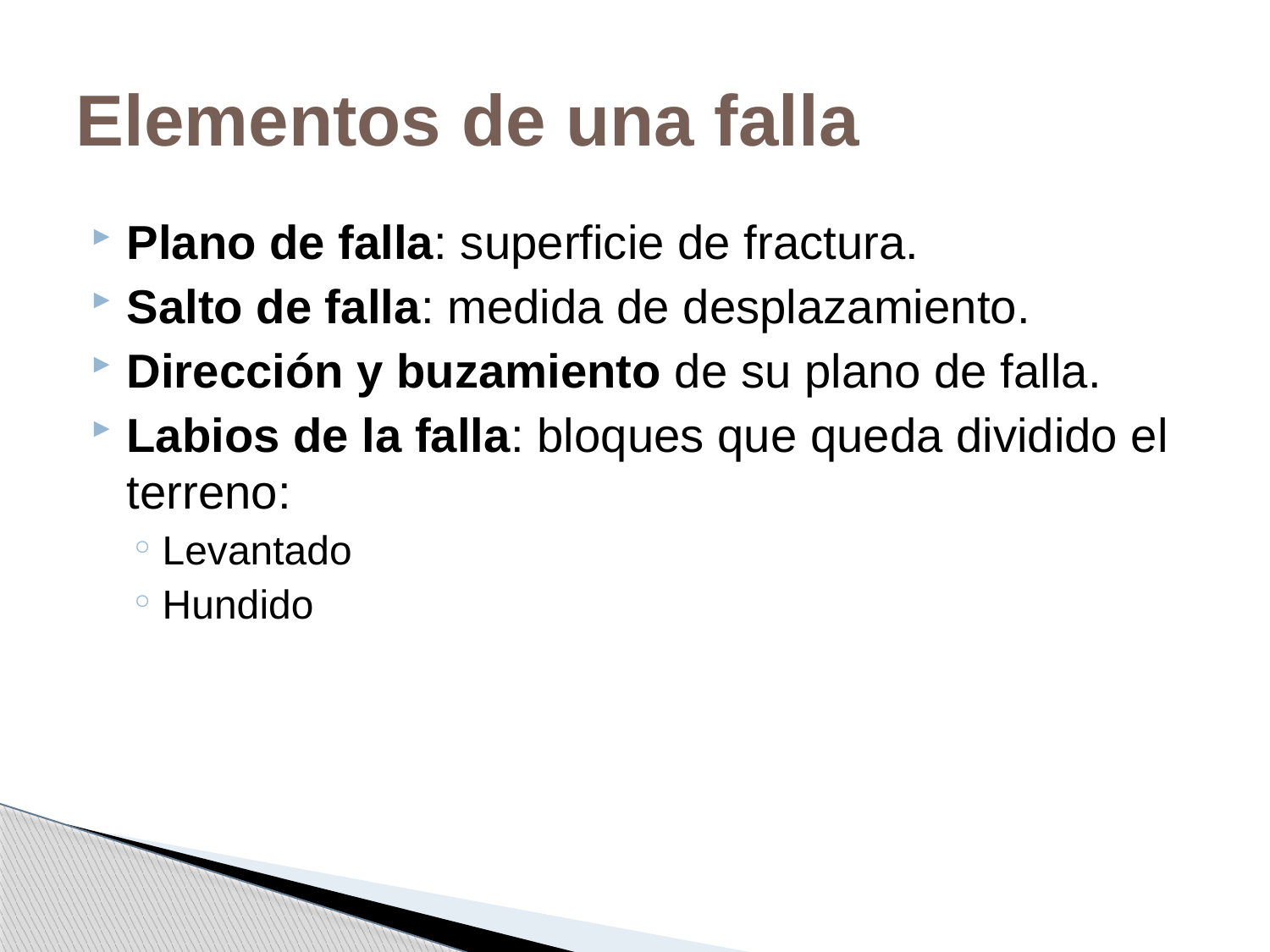

# Elementos de una falla
Plano de falla: superficie de fractura.
Salto de falla: medida de desplazamiento.
Dirección y buzamiento de su plano de falla.
Labios de la falla: bloques que queda dividido el terreno:
Levantado
Hundido